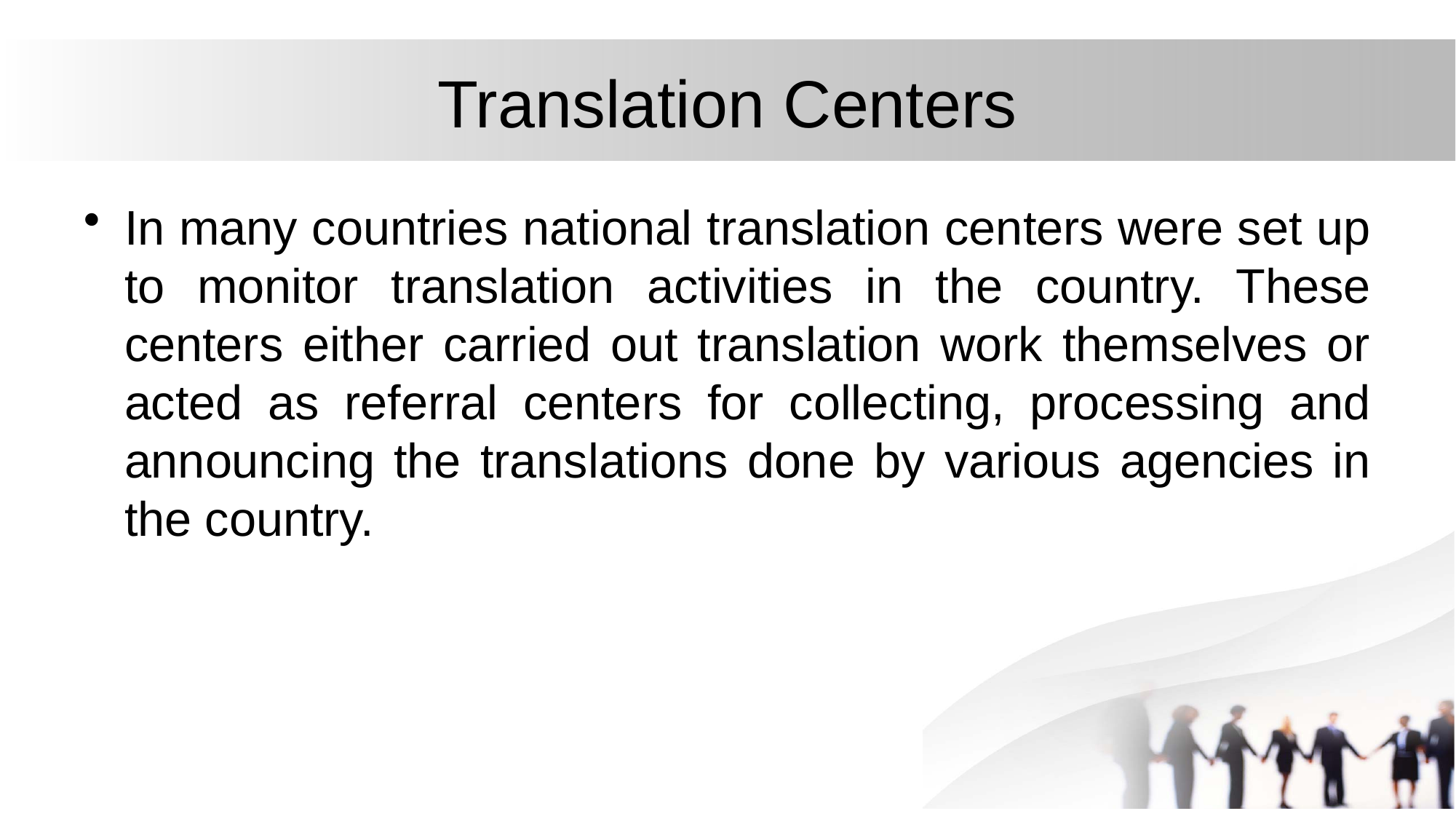

# Translation Centers
In many countries national translation centers were set up to monitor translation activities in the country. These centers either carried out translation work themselves or acted as referral centers for collecting, processing and announcing the translations done by various agencies in the country.